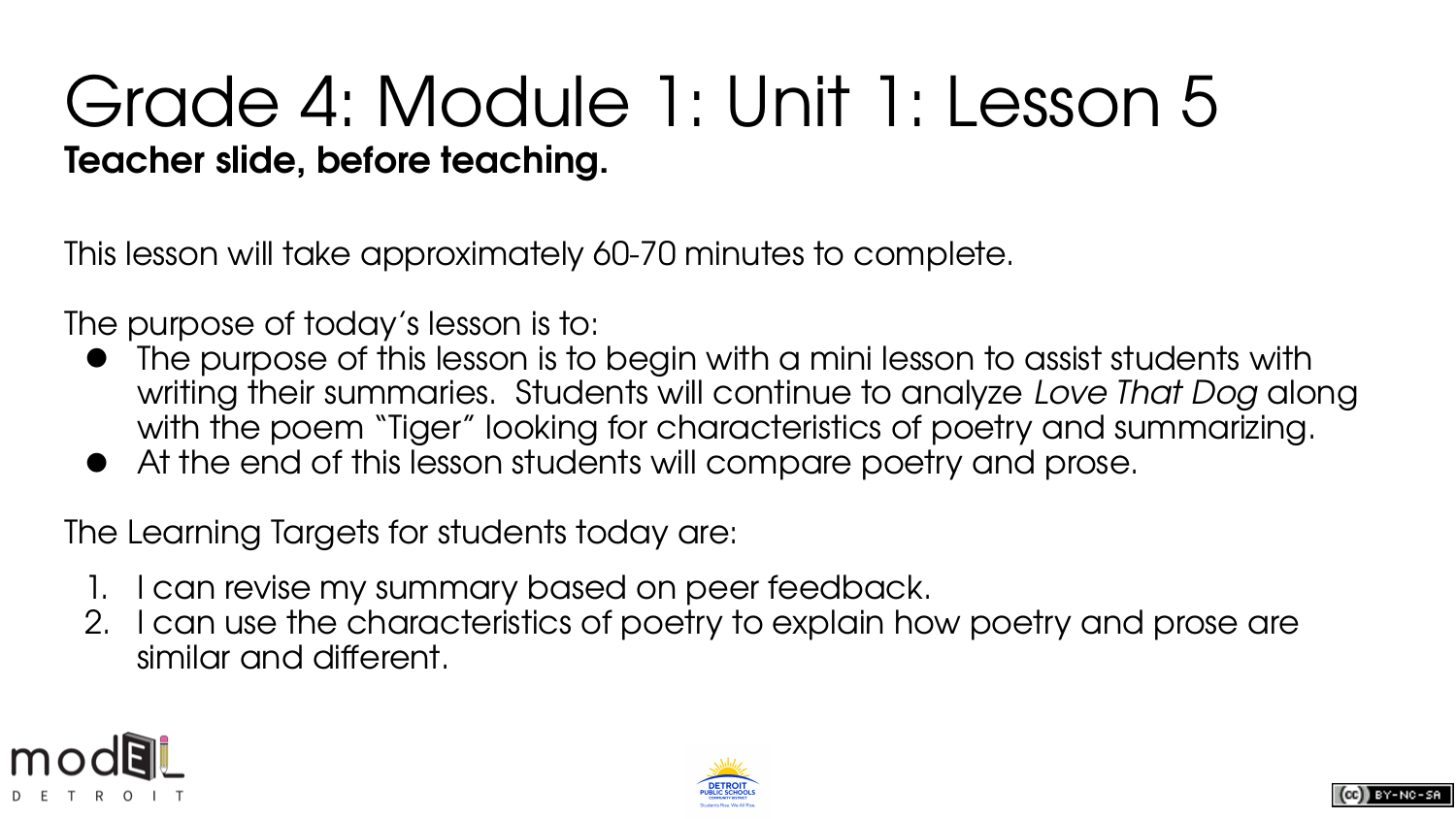

# Grade 4: Module 1: Unit 1: Lesson 5
Teacher slide, before teaching.
This lesson will take approximately 60-70 minutes to complete.

The purpose of today’s lesson is to:
The purpose of this lesson is to begin with a mini lesson to assist students with writing their summaries.  Students will continue to analyze Love That Dog along with the poem “Tiger” looking for characteristics of poetry and summarizing.
At the end of this lesson students will compare poetry and prose.

The Learning Targets for students today are:
I can revise my summary based on peer feedback.
I can use the characteristics of poetry to explain how poetry and prose are similar and different.